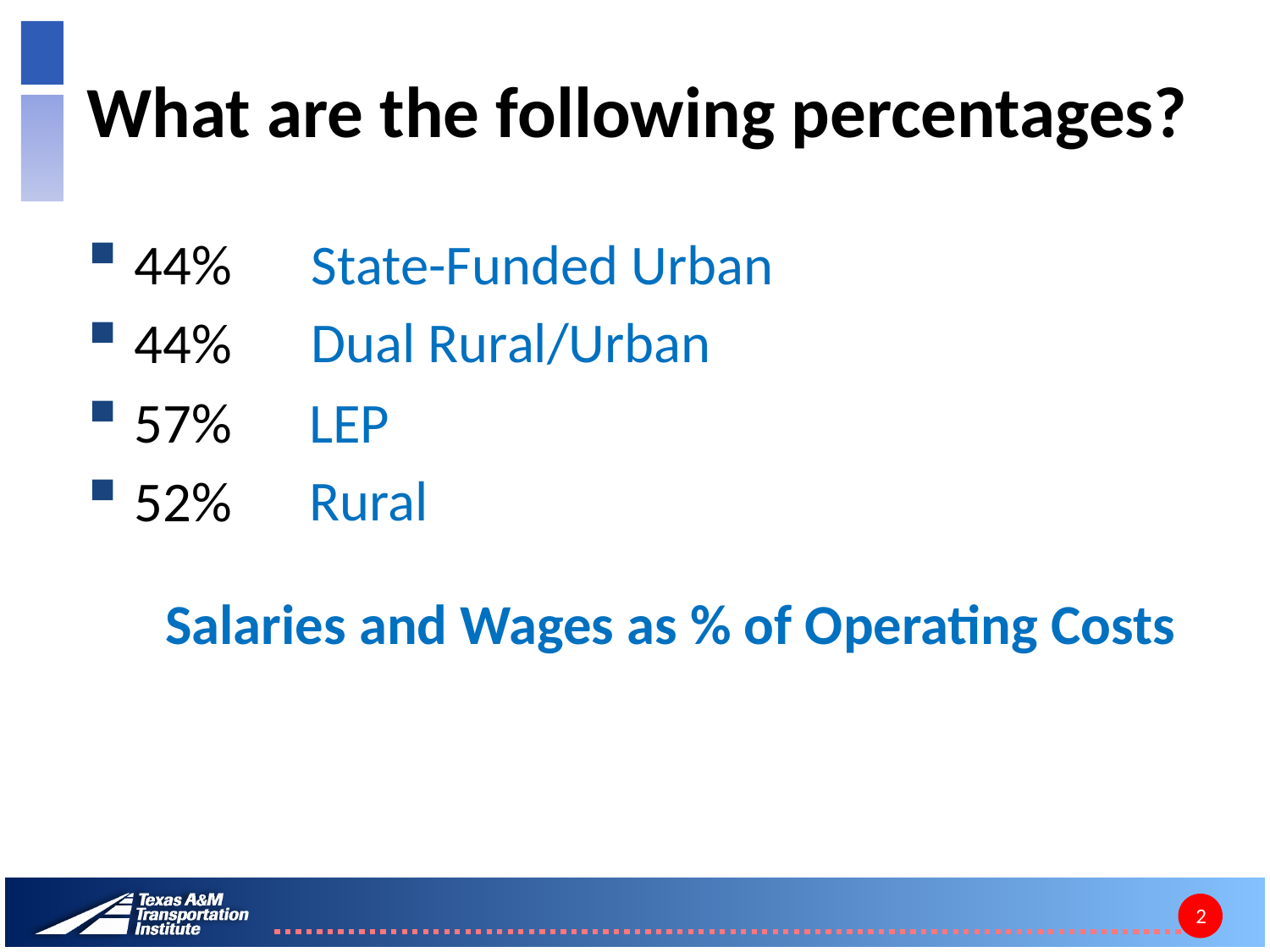

# What are the following percentages?
44%
44%
57%
52%
State-Funded Urban
Dual Rural/Urban
LEP
Rural
Salaries and Wages as % of Operating Costs
2